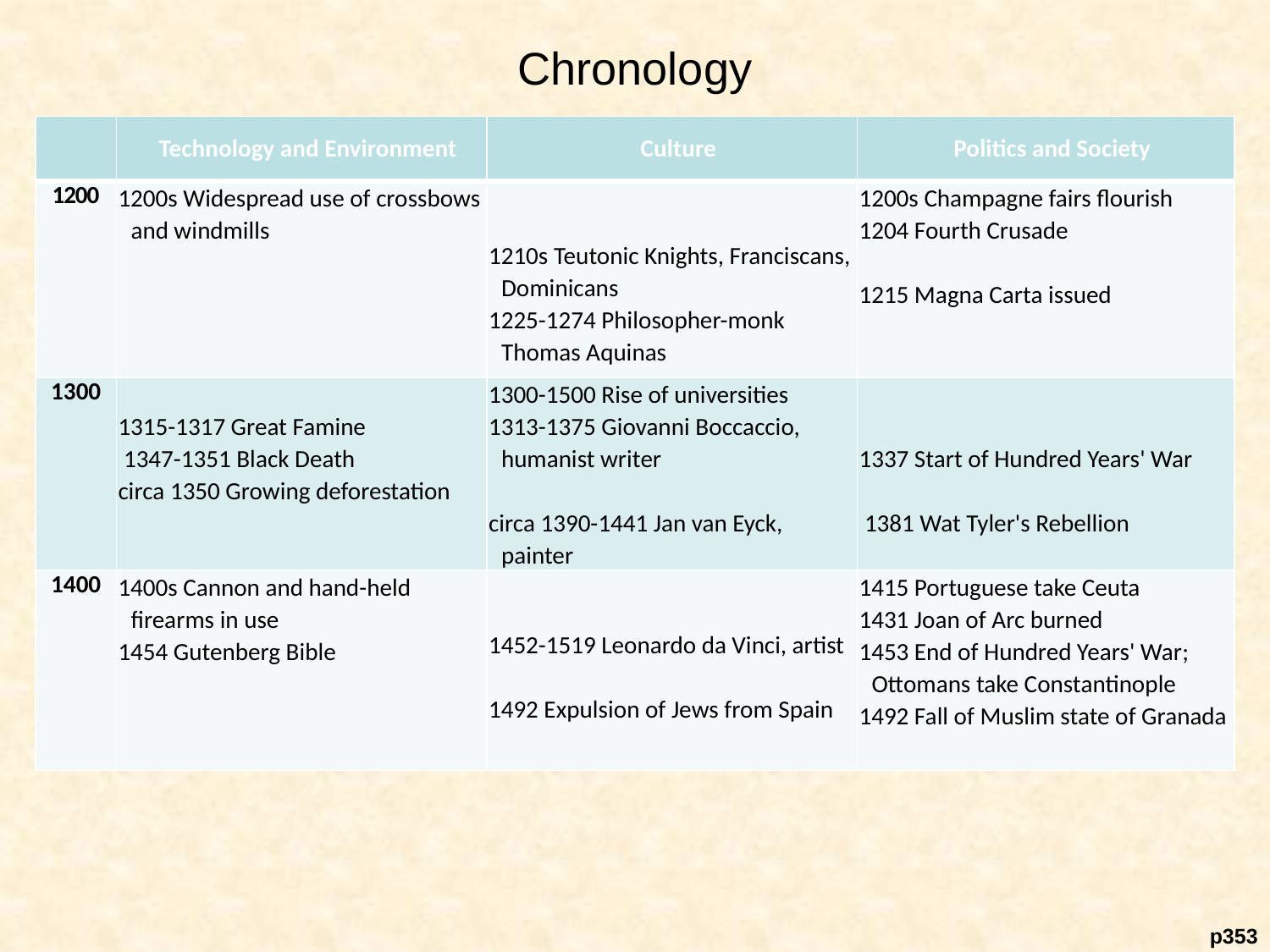

# Chronology
| emptycell | Technology and Environment | Culture | Politics and Society |
| --- | --- | --- | --- |
| 1200 | 1200s Widespread use of crossbows and windmills | 1210s Teutonic Knights, Franciscans, Dominicans 1225-1274 Philosopher-monk Thomas Aquinas | 1200s Champagne fairs flourish 1204 Fourth Crusade 1215 Magna Carta issued |
| 1300 | 1315-1317 Great Famine  1347-1351 Black Death circa 1350 Growing deforestation | 1300-1500 Rise of universities 1313-1375 Giovanni Boccaccio, humanist writer   circa 1390-1441 Jan van Eyck, painter | 1337 Start of Hundred Years' War  1381 Wat Tyler's Rebellion |
| 1400 | 1400s Cannon and hand-held firearms in use 1454 Gutenberg Bible | 1452-1519 Leonardo da Vinci, artist 1492 Expulsion of Jews from Spain | 1415 Portuguese take Ceuta 1431 Joan of Arc burned 1453 End of Hundred Years' War; Ottomans take Constantinople 1492 Fall of Muslim state of Granada |
p353